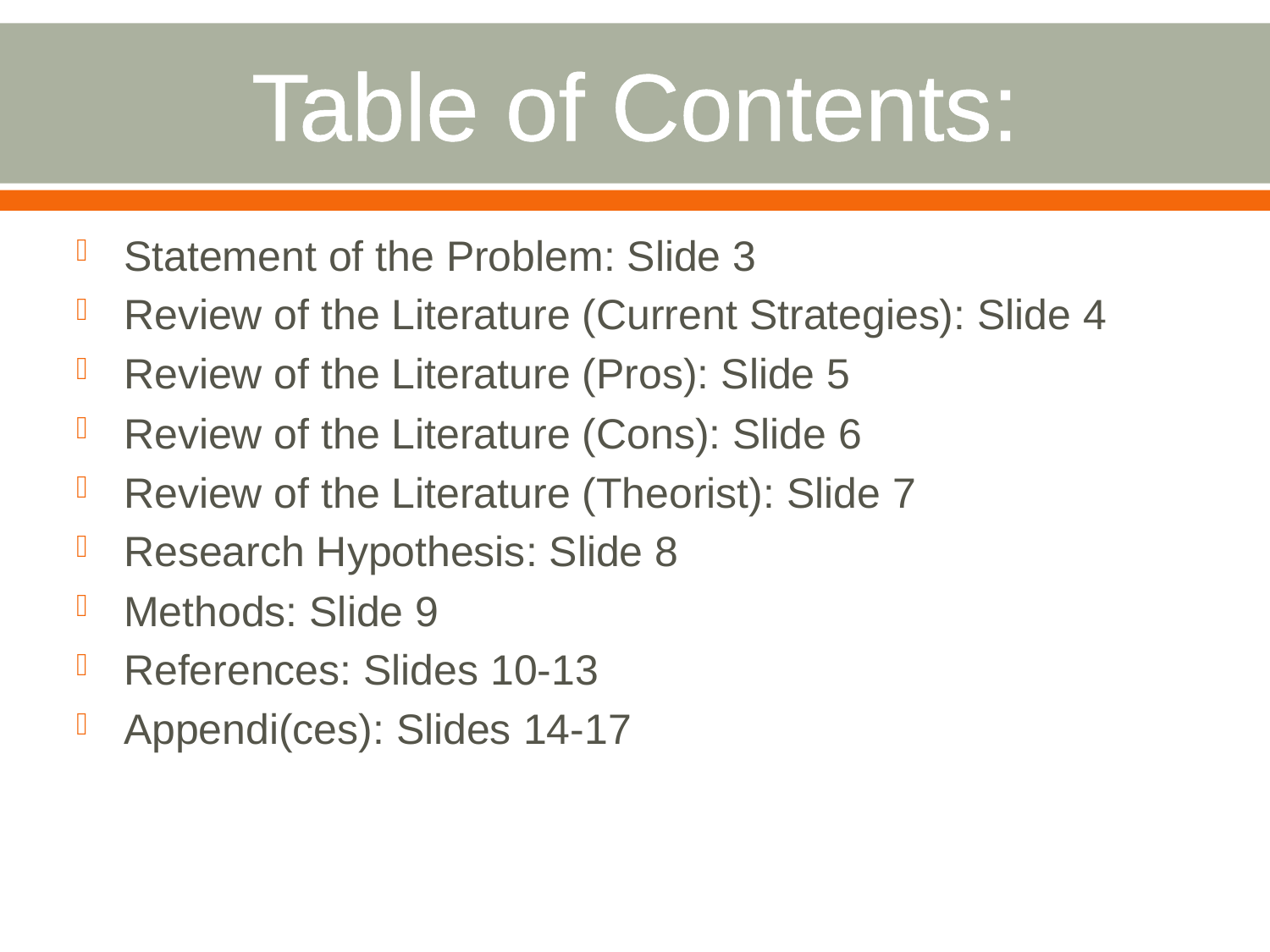

# Table of Contents:
Statement of the Problem: Slide 3
Review of the Literature (Current Strategies): Slide 4
Review of the Literature (Pros): Slide 5
Review of the Literature (Cons): Slide 6
Review of the Literature (Theorist): Slide 7
Research Hypothesis: Slide 8
Methods: Slide 9
References: Slides 10-13
Appendi(ces): Slides 14-17